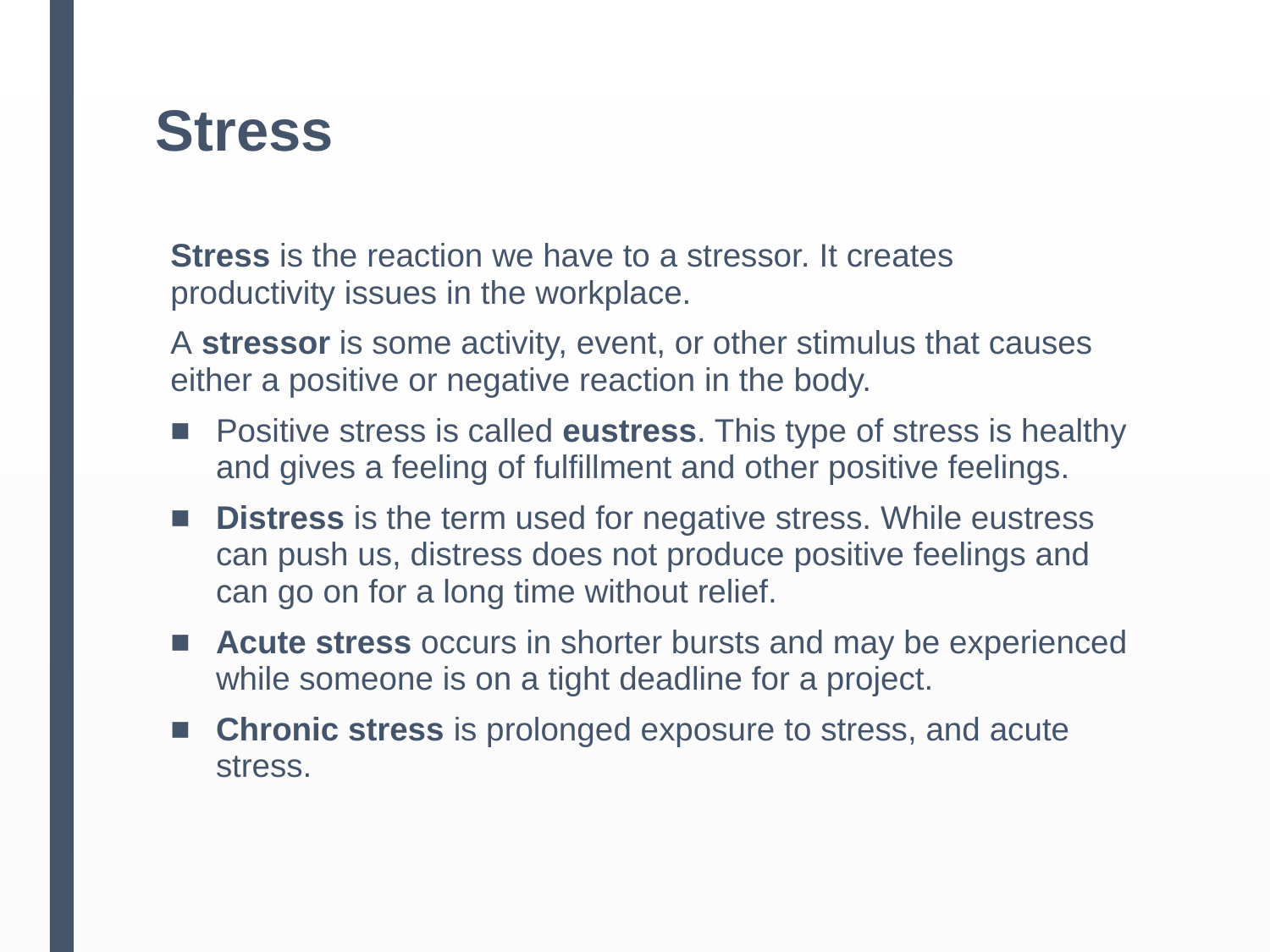

# Stress
Stress is the reaction we have to a stressor. It creates productivity issues in the workplace.
A stressor is some activity, event, or other stimulus that causes either a positive or negative reaction in the body.
Positive stress is called eustress. This type of stress is healthy and gives a feeling of fulfillment and other positive feelings.
Distress is the term used for negative stress. While eustress can push us, distress does not produce positive feelings and can go on for a long time without relief.
Acute stress occurs in shorter bursts and may be experienced while someone is on a tight deadline for a project.
Chronic stress is prolonged exposure to stress, and acute stress.